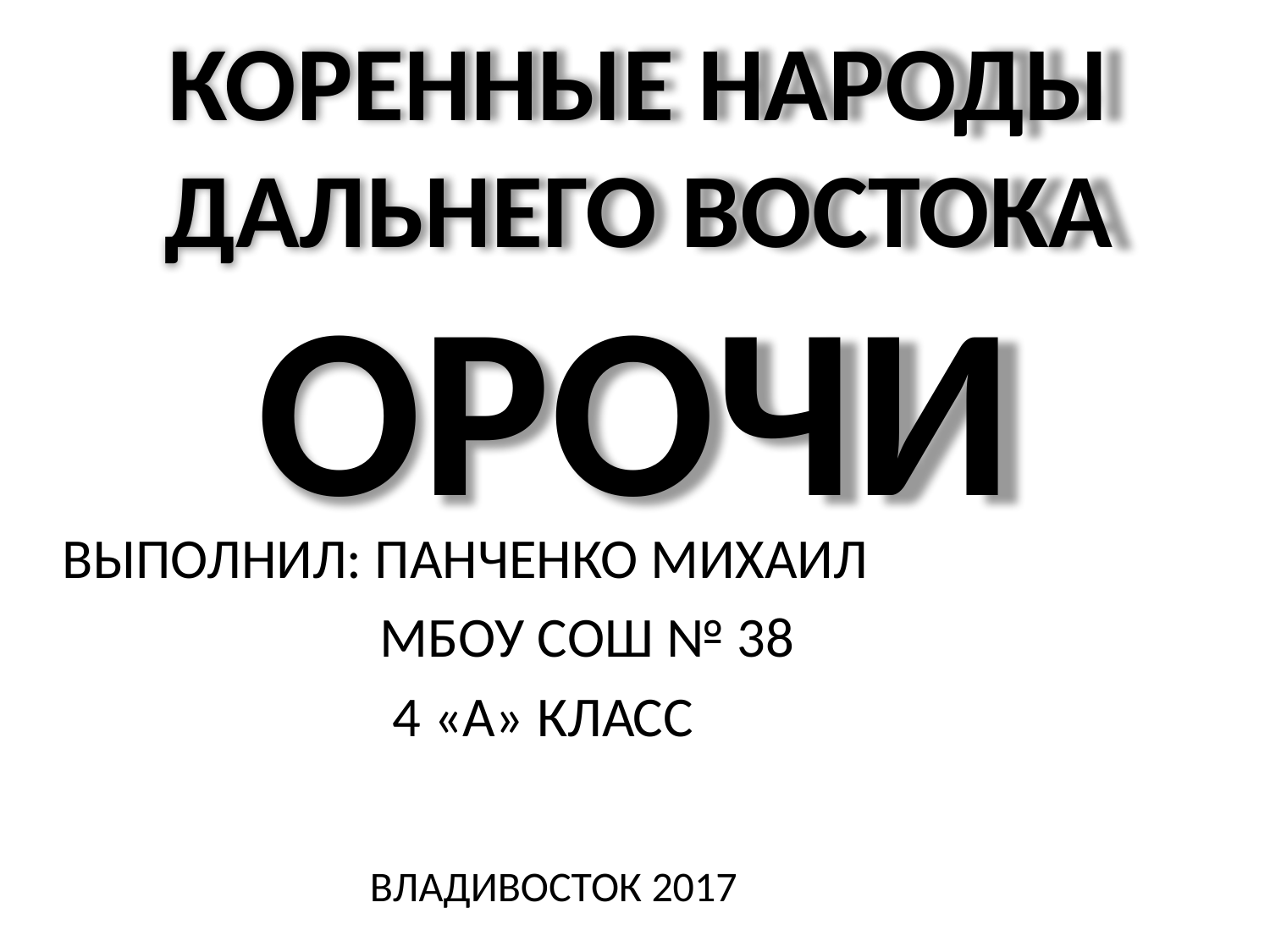

КОРЕННЫЕ НАРОДЫ ДАЛЬНЕГО ВОСТОКА
# ОРОЧИ
ВЫПОЛНИЛ: ПАНЧЕНКО МИХАИЛ
		     МБОУ СОШ № 38
		      4 «А» КЛАСС
ВЛАДИВОСТОК 2017